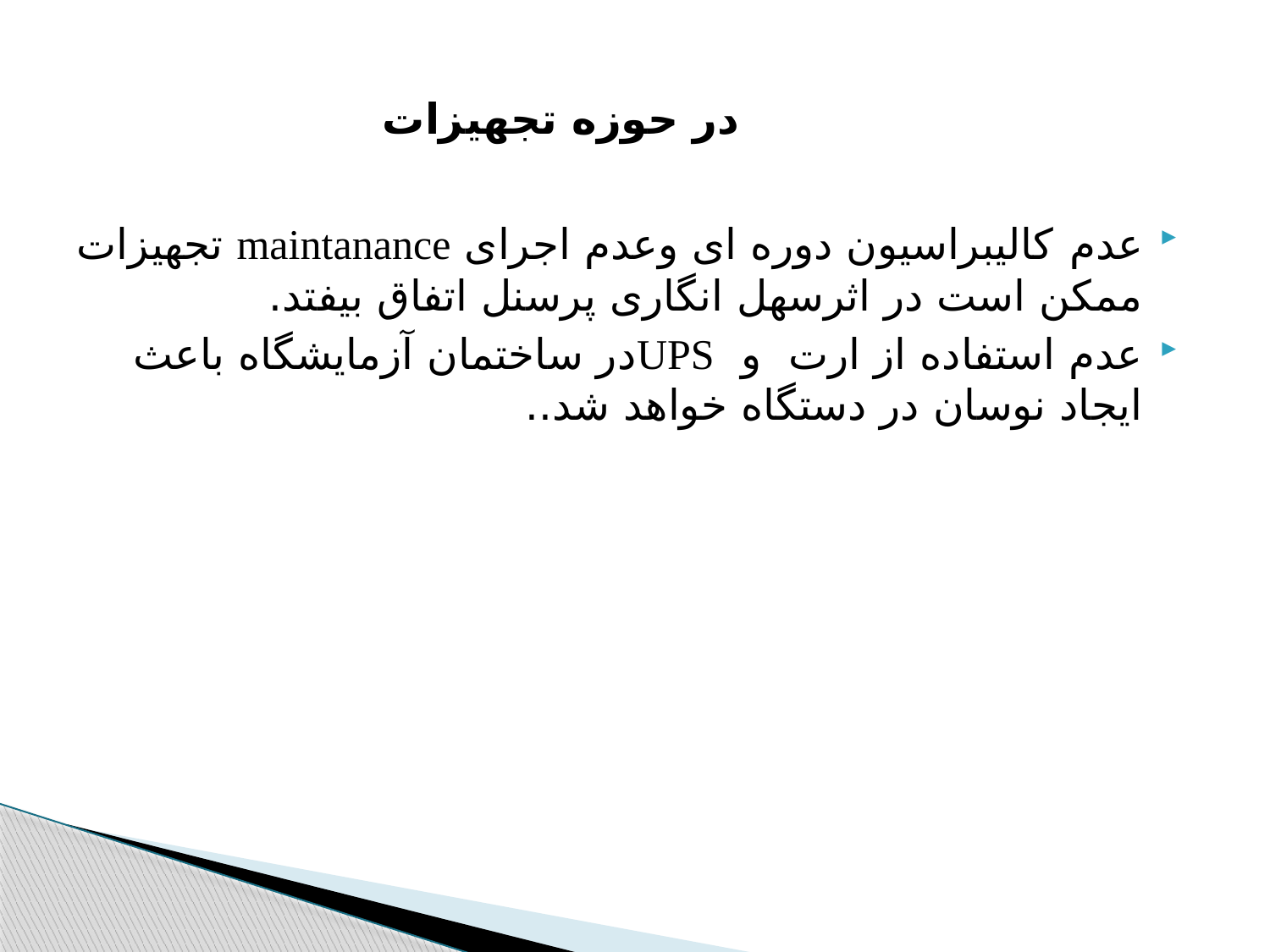

# در حوزه تجهیزات
عدم کالیبراسیون دوره ای وعدم اجرای maintanance تجهیزات ممکن است در اثرسهل انگاری پرسنل اتفاق بیفتد.
عدم استفاده از ارت  و  UPSدر ساختمان آزمایشگاه باعث ایجاد نوسان در دستگاه خواهد شد..